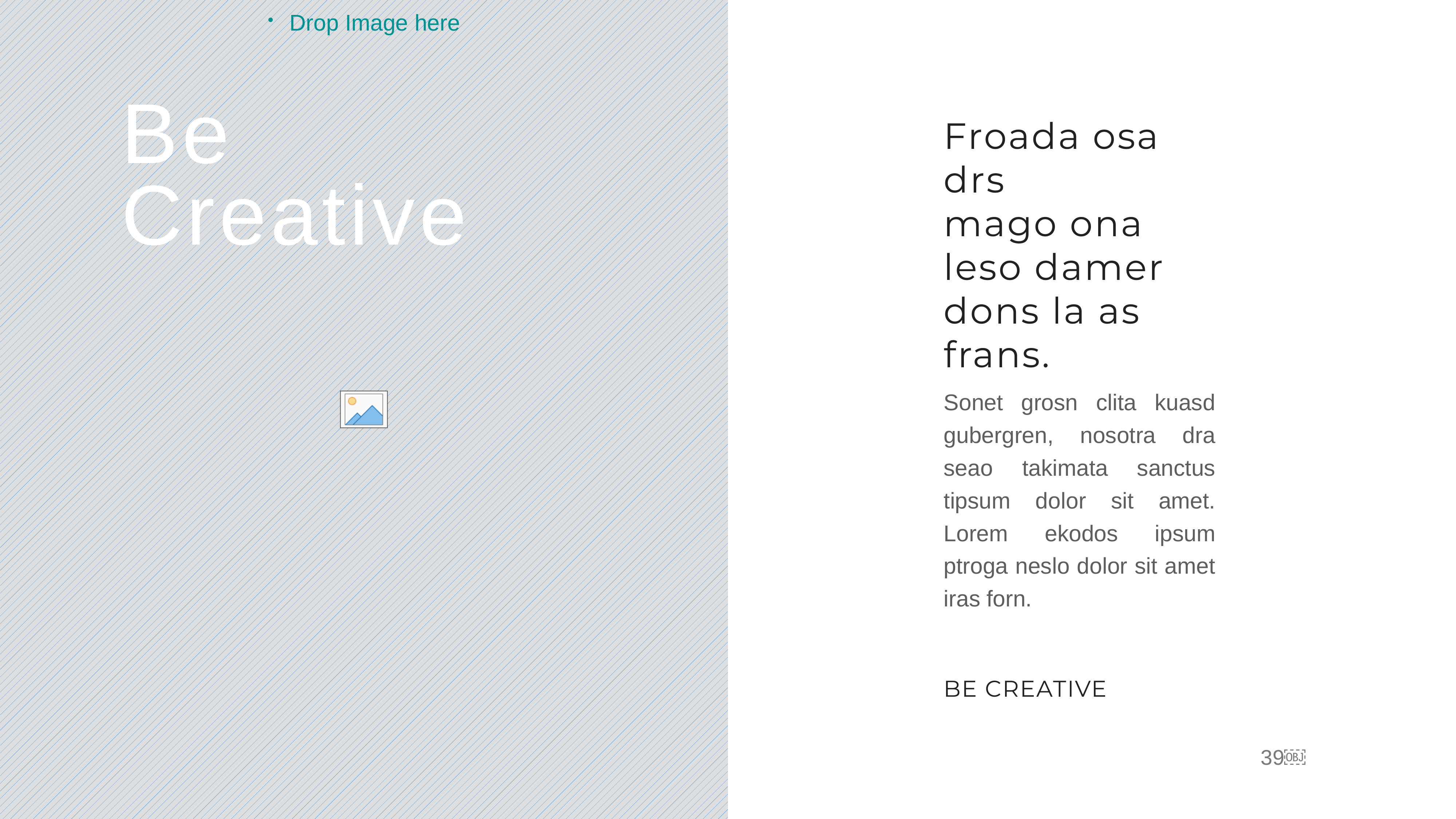

Be
Creative
Froada osa drs
mago ona leso damer dons la as frans.
Sonet grosn clita kuasd gubergren, nosotra dra seao takimata sanctus tipsum dolor sit amet. Lorem ekodos ipsum ptroga neslo dolor sit amet iras forn.
BE CREATIVE